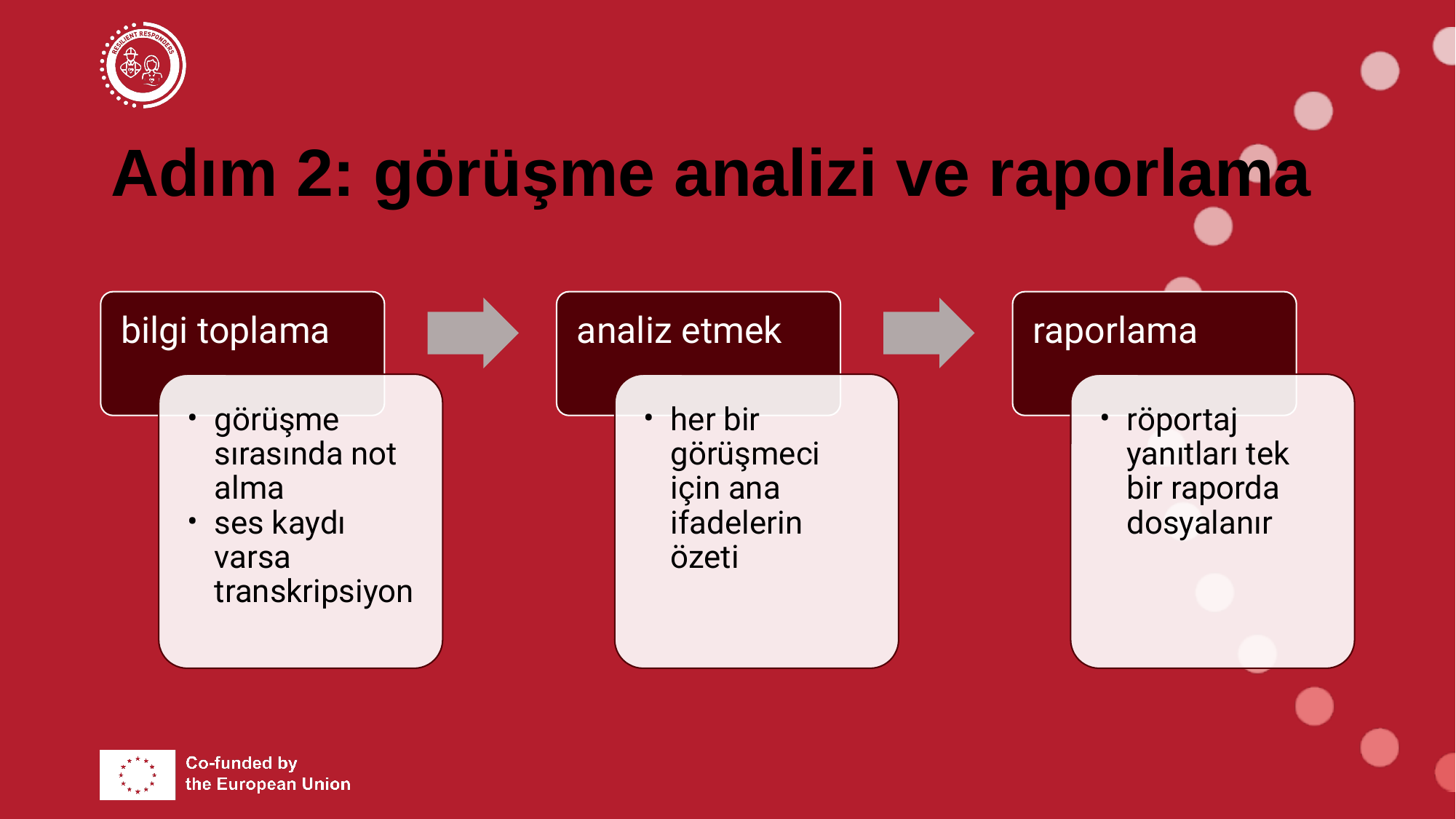

# Adım 2: görüşme analizi ve raporlama

bilgi toplama

analiz etmek

raporlama

görüşme sırasında not alma
ses kaydı varsa transkripsiyon
her bir görüşmeci için ana ifadelerin özeti
röportaj yanıtları tek bir raporda dosyalanır